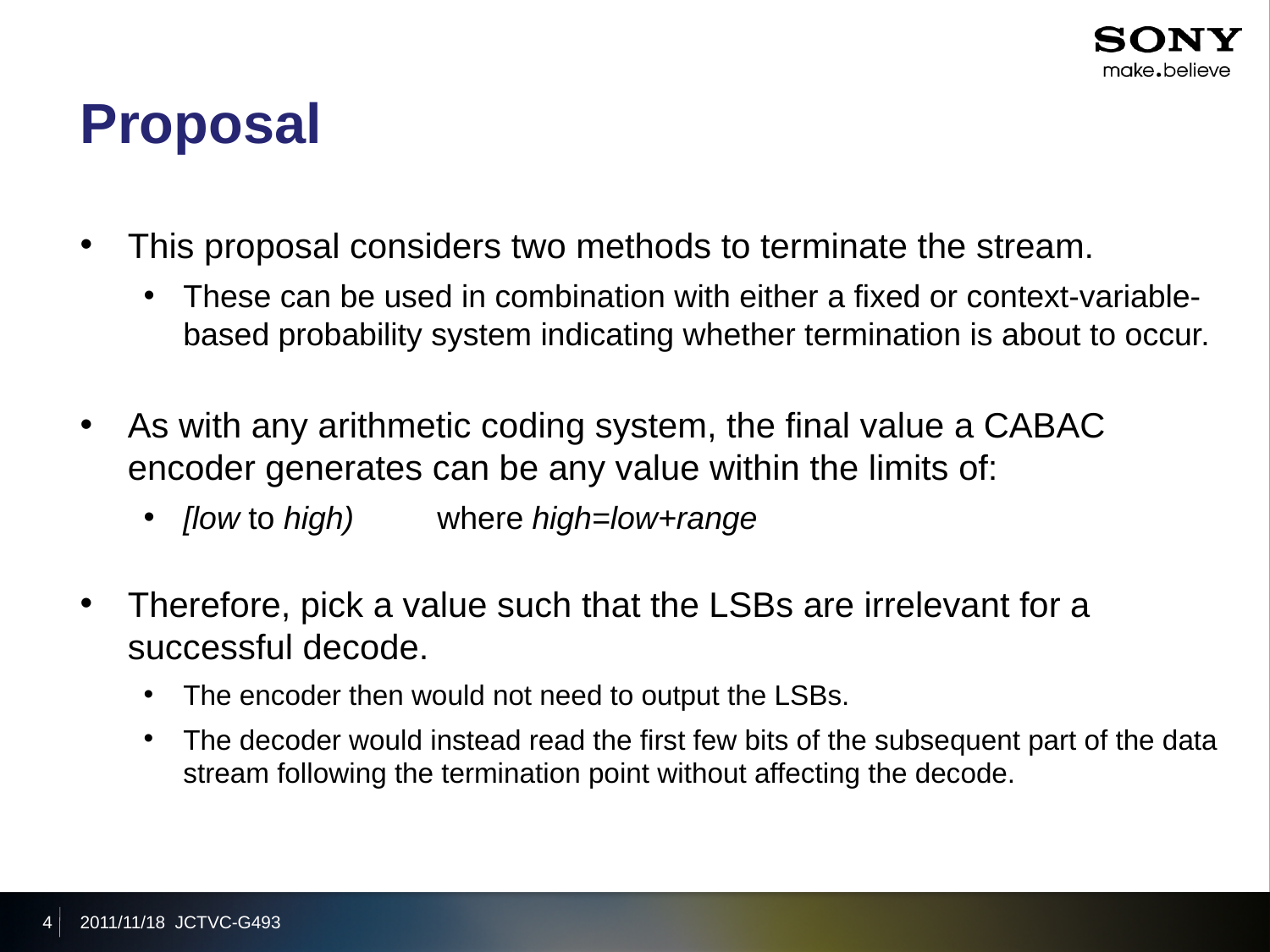

# Proposal

This proposal considers two methods to terminate the stream.
These can be used in combination with either a fixed or context-variable-based probability system indicating whether termination is about to occur.

As with any arithmetic coding system, the final value a CABAC encoder generates can be any value within the limits of:
[low to high) 	where high=low+range

Therefore, pick a value such that the LSBs are irrelevant for a successful decode.
The encoder then would not need to output the LSBs.
The decoder would instead read the first few bits of the subsequent part of the data stream following the termination point without affecting the decode.

4
2011/11/18
JCTVC-G493